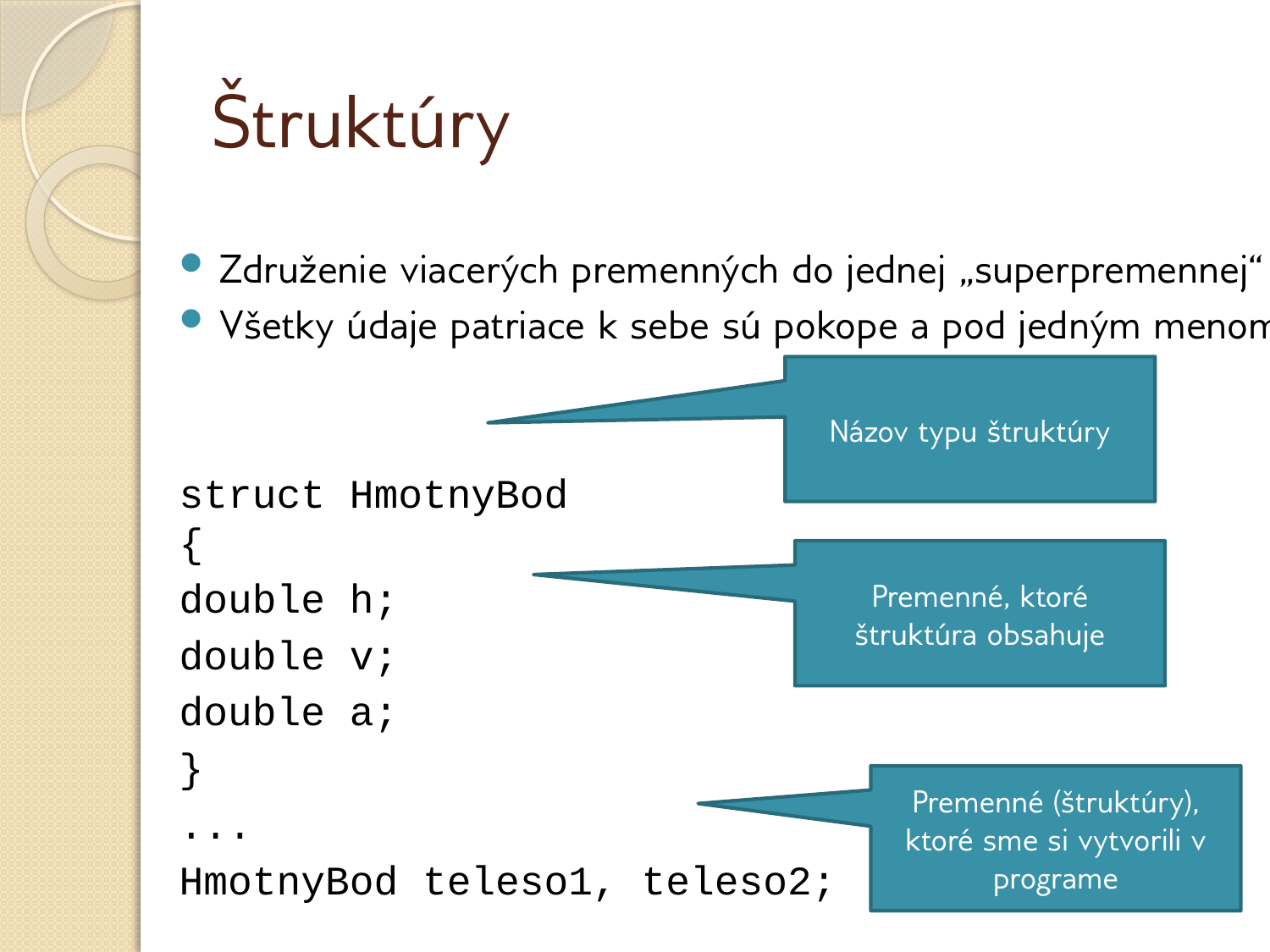

# Štruktúry
Združenie viacerých premenných do jednej „superpremennej“
Všetky údaje patriace k sebe sú pokope a pod jedným menom

struct HmotnyBod
{
	double h;
	double v;
	double a;
}
...
HmotnyBod teleso1, teleso2;

Názov typu štruktúry
Premenné, ktoré štruktúra obsahuje
Premenné (štruktúry), ktoré sme si vytvorili v programe